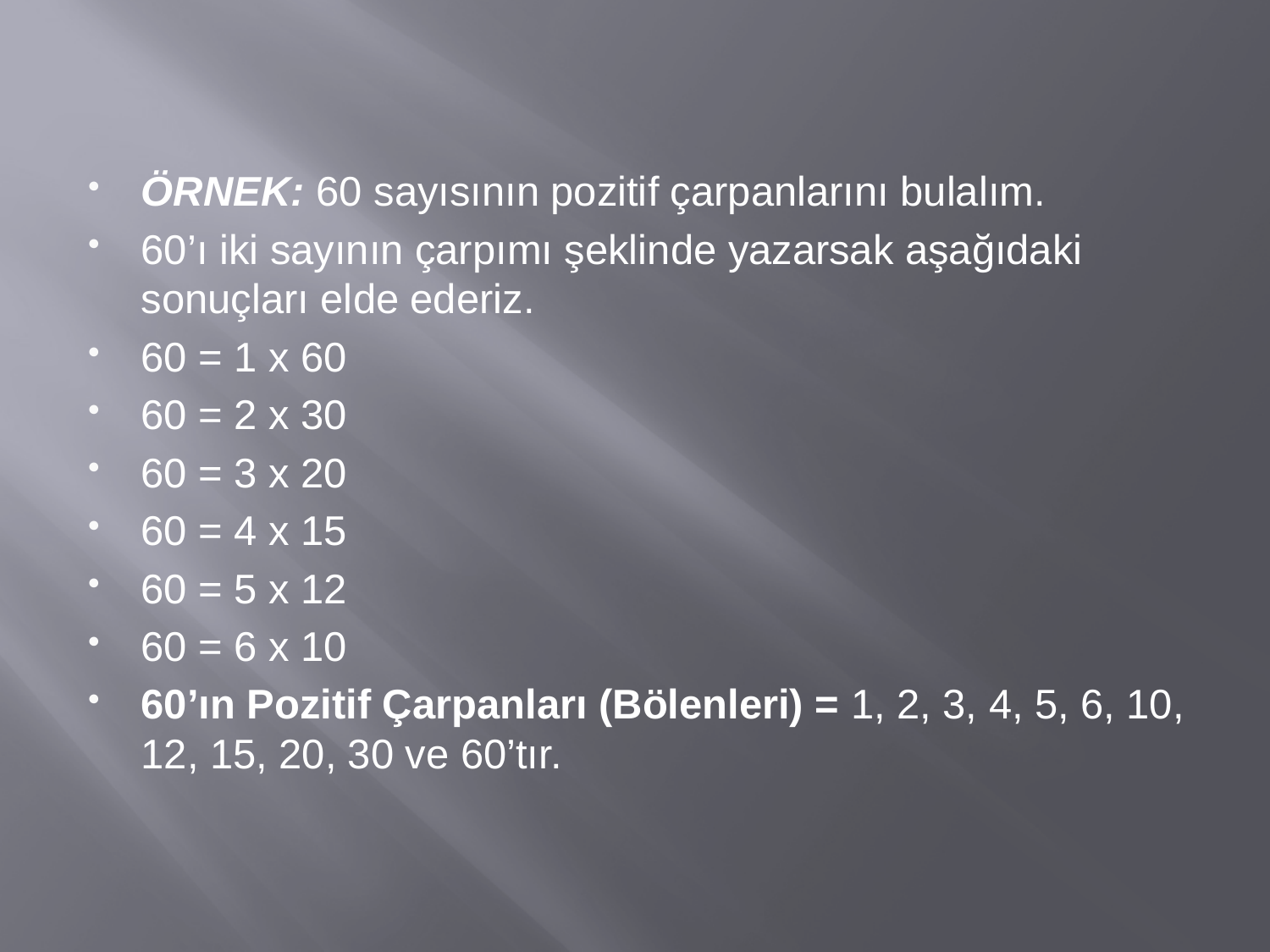

ÖRNEK: 60 sayısının pozitif çarpanlarını bulalım.
60’ı iki sayının çarpımı şeklinde yazarsak aşağıdaki sonuçları elde ederiz.
60 = 1 x 60
60 = 2 x 30
60 = 3 x 20
60 = 4 x 15
60 = 5 x 12
60 = 6 x 10
60’ın Pozitif Çarpanları (Bölenleri) = 1, 2, 3, 4, 5, 6, 10, 12, 15, 20, 30 ve 60’tır.